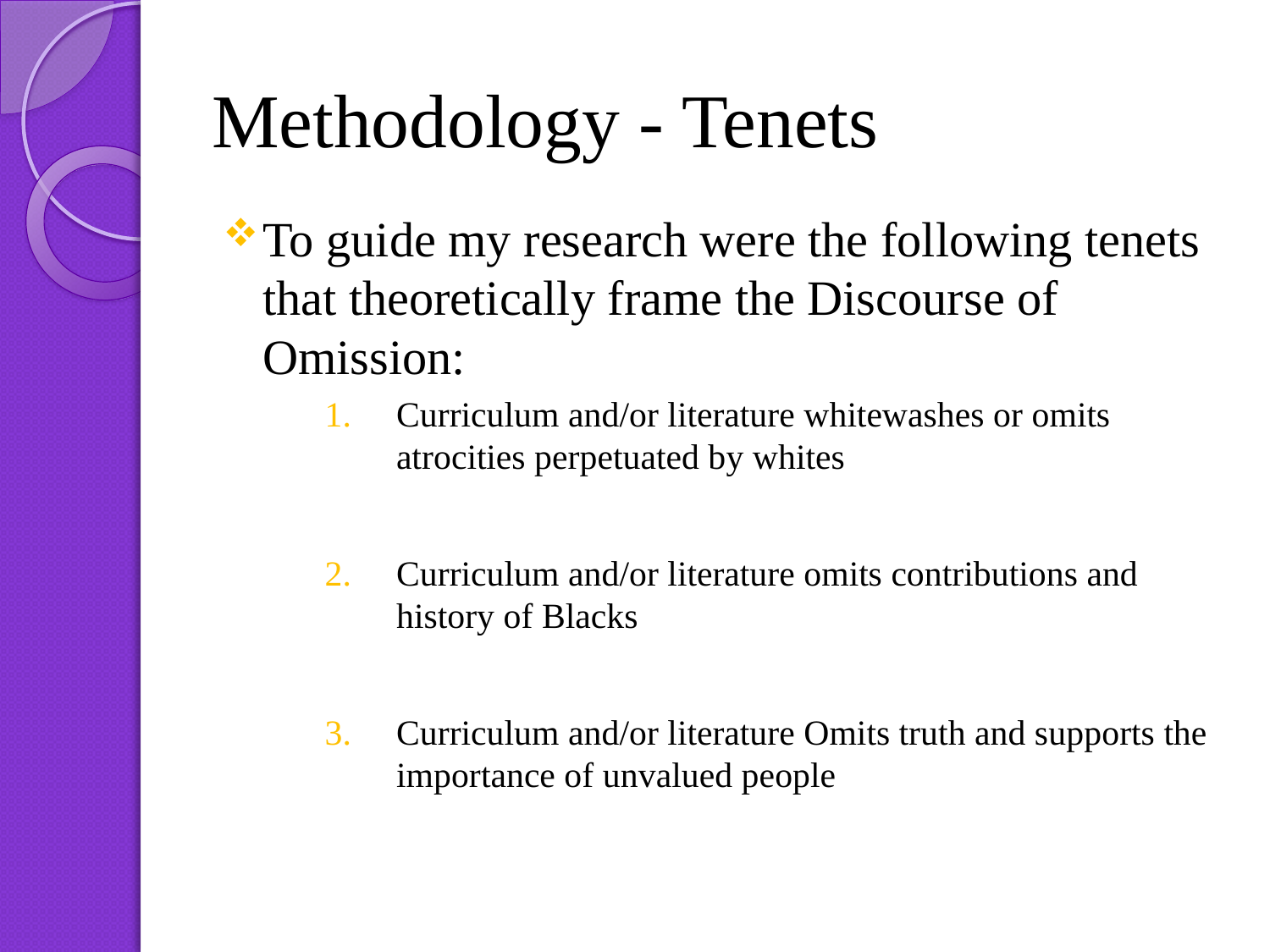

# Methodology - Tenets
To guide my research were the following tenets that theoretically frame the Discourse of Omission:
Curriculum and/or literature whitewashes or omits atrocities perpetuated by whites

Curriculum and/or literature omits contributions and history of Blacks

Curriculum and/or literature Omits truth and supports the importance of unvalued people